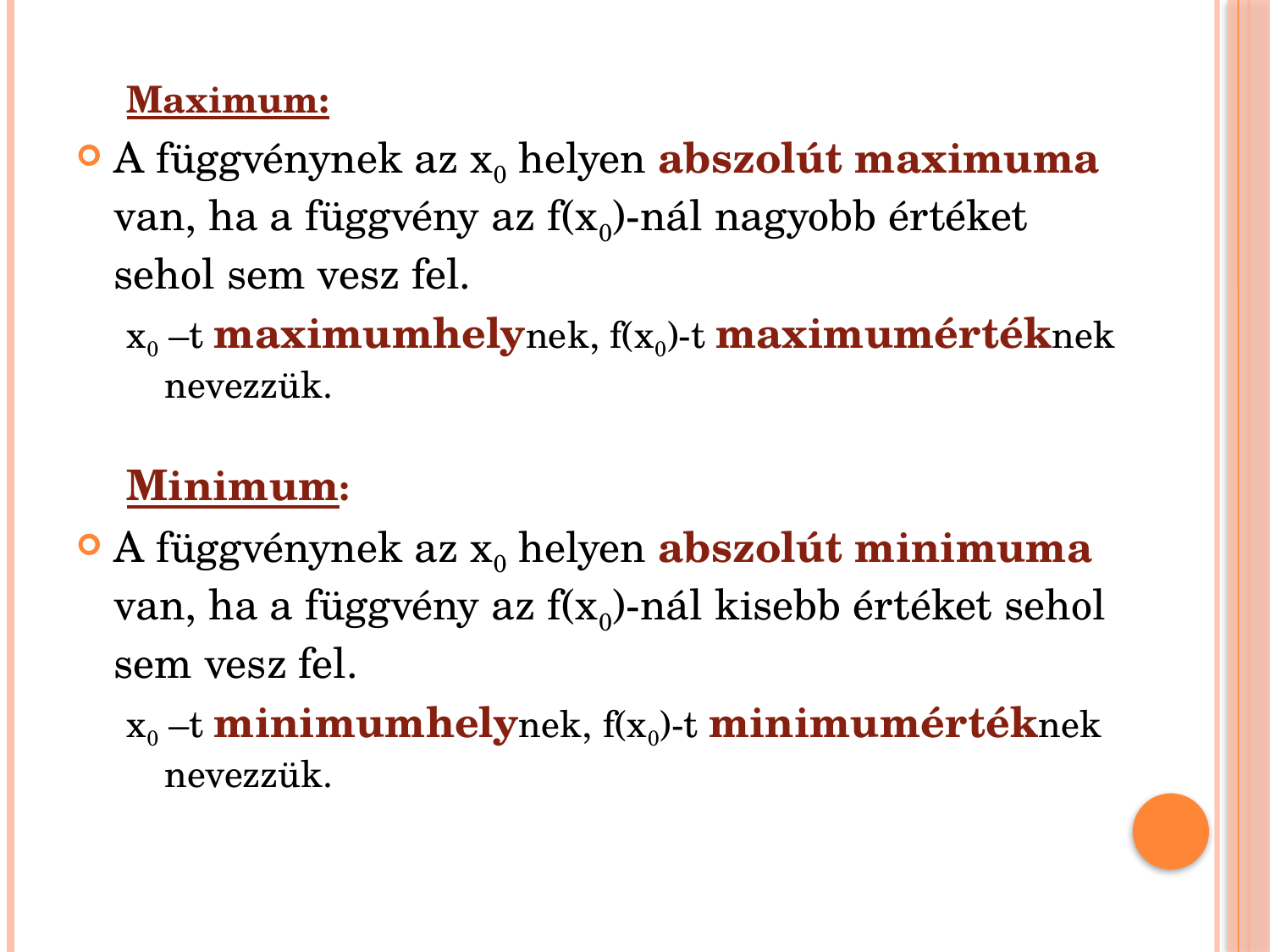

Maximum:
A függvénynek az x0 helyen abszolút maximuma van, ha a függvény az f(x0)-nál nagyobb értéket sehol sem vesz fel.
x0 –t maximumhelynek, f(x0)-t maximumértéknek nevezzük.
Minimum:
A függvénynek az x0 helyen abszolút minimuma van, ha a függvény az f(x0)-nál kisebb értéket sehol sem vesz fel.
x0 –t minimumhelynek, f(x0)-t minimumértéknek nevezzük.